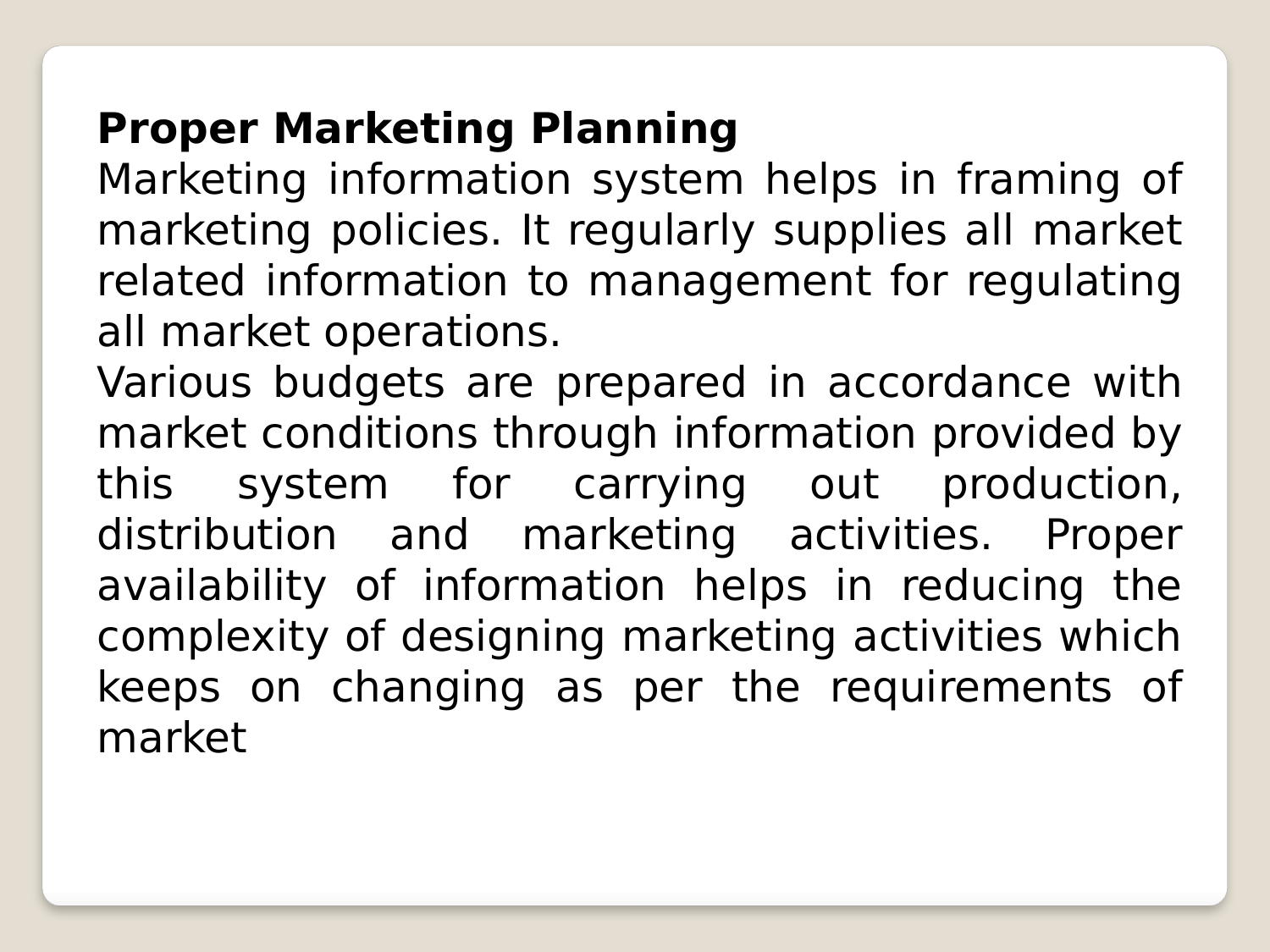

Proper Marketing Planning
Marketing information system helps in framing of marketing policies. It regularly supplies all market related information to management for regulating all market operations.
Various budgets are prepared in accordance with market conditions through information provided by this system for carrying out production, distribution and marketing activities. Proper availability of information helps in reducing the complexity of designing marketing activities which keeps on changing as per the requirements of market